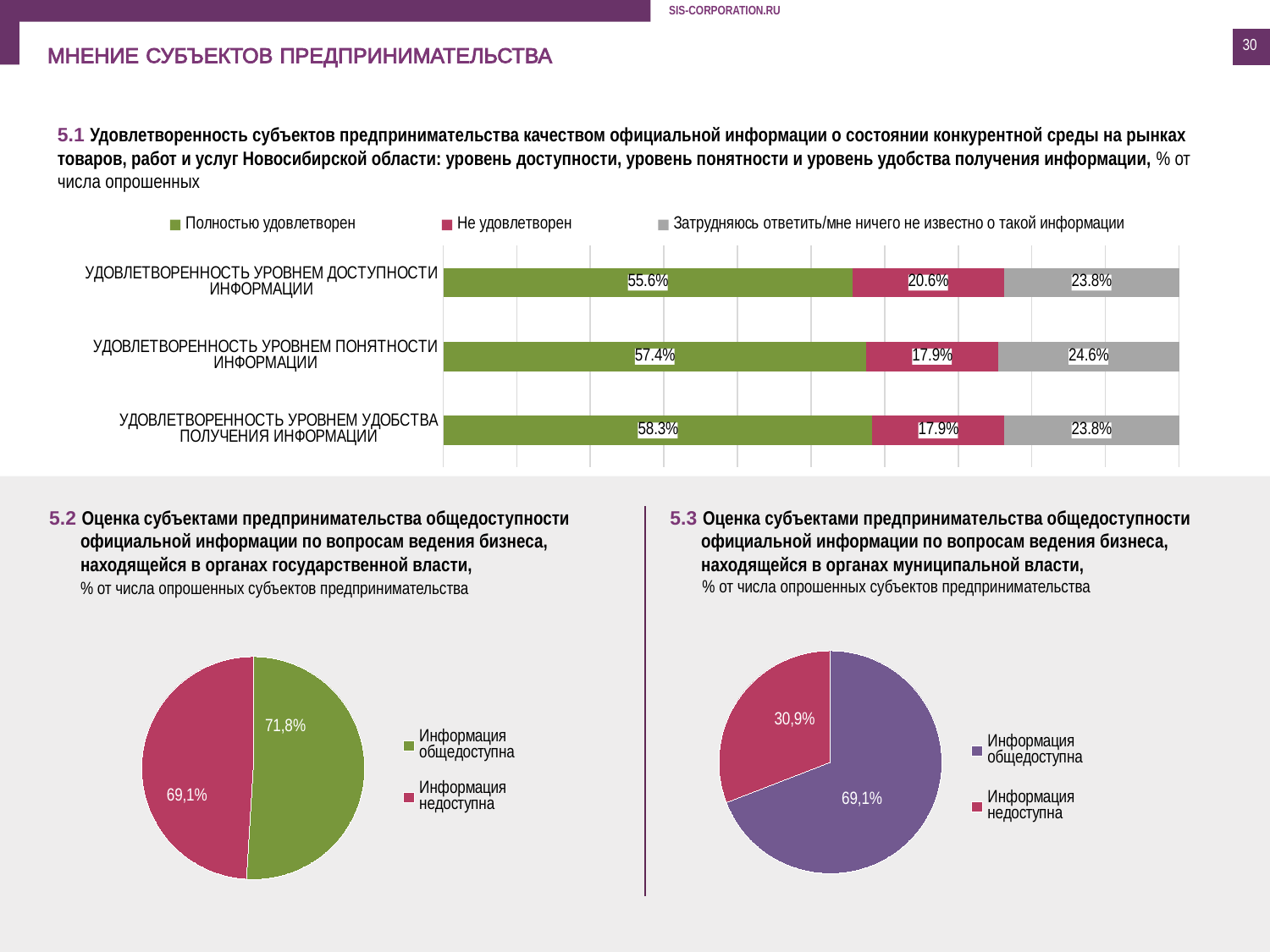

30
МНЕНИЕ СУБЪЕКТОВ ПРЕДПРИНИМАТЕЛЬСТВА
5.1 Удовлетворенность субъектов предпринимательства качеством официальной информации о состоянии конкурентной среды на рынках товаров, работ и услуг Новосибирской области: уровень доступности, уровень понятности и уровень удобства получения информации, % от числа опрошенных

### Chart

| Category | Полностью удовлетворен | Не удовлетворен | Затрудняюсь ответить/мне ничего не известно о такой информации |
|---|---|---|---|
| УДОВЛЕТВОРЕННОСТЬ УРОВНЕМ ДОСТУПНОСТИ ИНФОРМАЦИИ | 0.556 | 0.20600000000000004 | 0.23800000000000004 |
| УДОВЛЕТВОРЕННОСТЬ УРОВНЕМ ПОНЯТНОСТИ ИНФОРМАЦИИ | 0.574 | 0.17900000000000021 | 0.2460000000000004 |
| УДОВЛЕТВОРЕННОСТЬ УРОВНЕМ УДОБСТВА ПОЛУЧЕНИЯ ИНФОРМАЦИИ | 0.5830000000000004 | 0.17900000000000021 | 0.23800000000000004 |
5.3 Оценка субъектами предпринимательства общедоступности
       официальной информации по вопросам ведения бизнеса,
       находящейся в органах муниципальной власти,
        % от числа опрошенных субъектов предпринимательства
5.2 Оценка субъектами предпринимательства общедоступности
       официальной информации по вопросам ведения бизнеса,
       находящейся в органах государственной власти,
       % от числа опрошенных субъектов предпринимательства

### Chart

| Category | 2015 |
|---|---|
| Информация общедоступна | 69.1 |
| Информация недоступна | 30.9 |

### Chart

| Category | 2015 |
|---|---|
| Информация общедоступна | 71.8 |
| Информация недоступна | 69.1 |